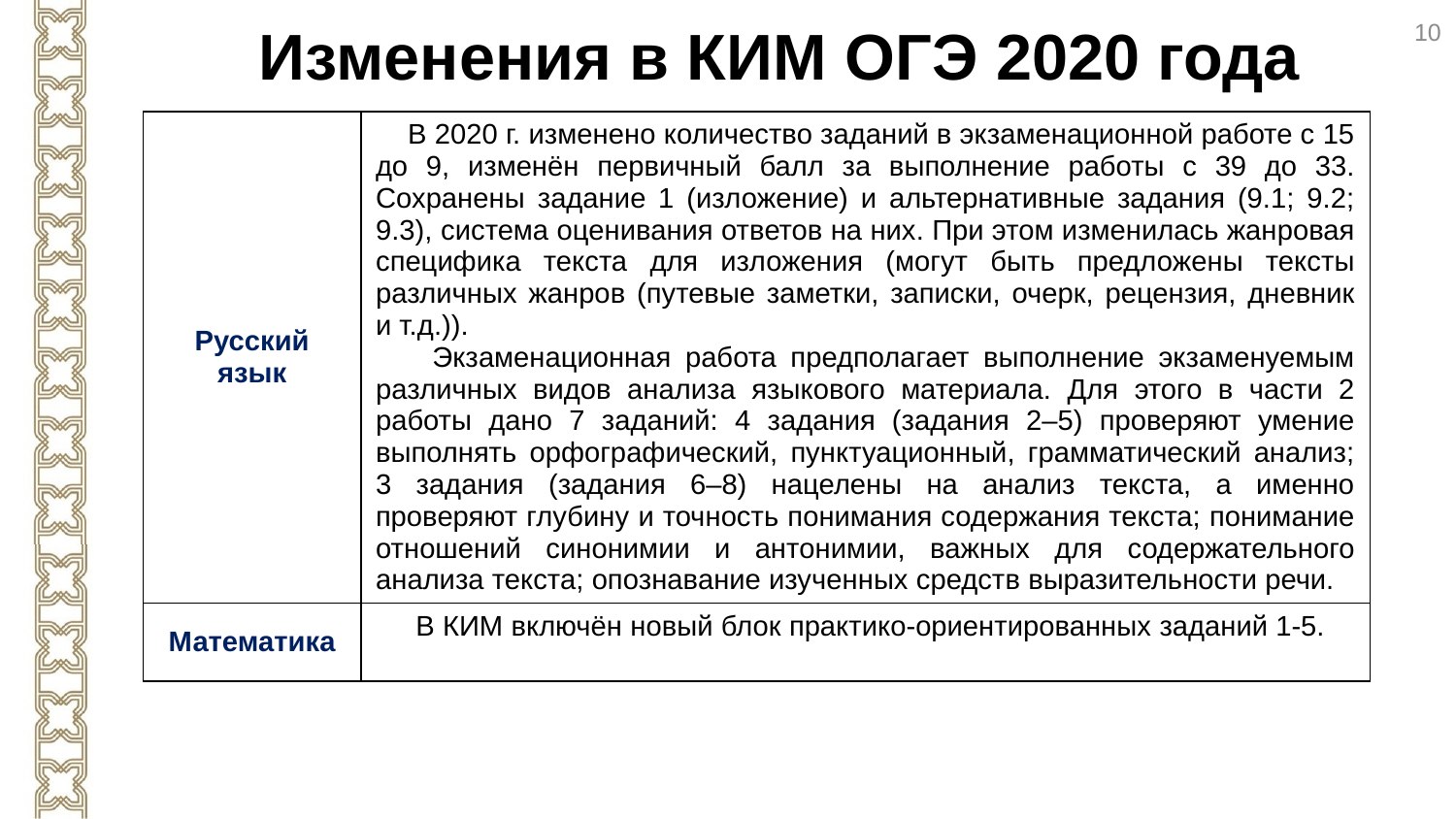

10
Изменения в КИМ ОГЭ 2020 года

| Русский язык | В 2020 г. изменено количество заданий в экзаменационной работе с 15 до 9, изменён первичный балл за выполнение работы с 39 до 33. Сохранены задание 1 (изложение) и альтернативные задания (9.1; 9.2; 9.3), система оценивания ответов на них. При этом изменилась жанровая специфика текста для изложения (могут быть предложены тексты различных жанров (путевые заметки, записки, очерк, рецензия, дневник и т.д.)). Экзаменационная работа предполагает выполнение экзаменуемым различных видов анализа языкового материала. Для этого в части 2 работы дано 7 заданий: 4 задания (задания 2–5) проверяют умение выполнять орфографический, пунктуационный, грамматический анализ; 3 задания (задания 6–8) нацелены на анализ текста, а именно проверяют глубину и точность понимания содержания текста; понимание отношений синонимии и антонимии, важных для содержательного анализа текста; опознавание изученных средств выразительности речи. |
| --- | --- |
| Математика | В КИМ включён новый блок практико-ориентированных заданий 1-5. |